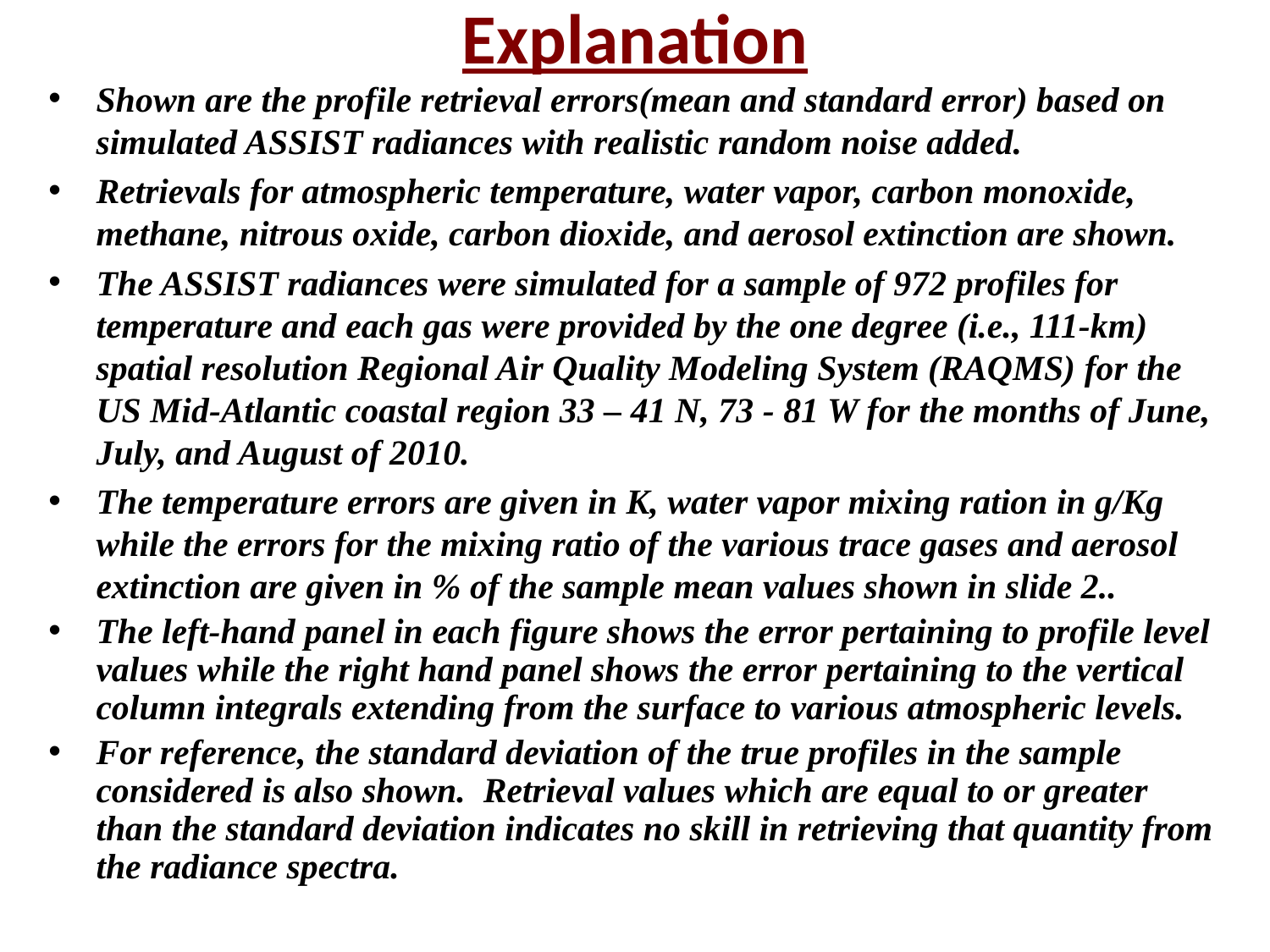

Explanation
Shown are the profile retrieval errors(mean and standard error) based on simulated ASSIST radiances with realistic random noise added.
Retrievals for atmospheric temperature, water vapor, carbon monoxide, methane, nitrous oxide, carbon dioxide, and aerosol extinction are shown.
The ASSIST radiances were simulated for a sample of 972 profiles for temperature and each gas were provided by the one degree (i.e., 111-km) spatial resolution Regional Air Quality Modeling System (RAQMS) for the US Mid-Atlantic coastal region 33 – 41 N, 73 - 81 W for the months of June, July, and August of 2010.
The temperature errors are given in K, water vapor mixing ration in g/Kg while the errors for the mixing ratio of the various trace gases and aerosol extinction are given in % of the sample mean values shown in slide 2..
The left-hand panel in each figure shows the error pertaining to profile level values while the right hand panel shows the error pertaining to the vertical column integrals extending from the surface to various atmospheric levels.
For reference, the standard deviation of the true profiles in the sample considered is also shown.  Retrieval values which are equal to or greater than the standard deviation indicates no skill in retrieving that quantity from the radiance spectra.